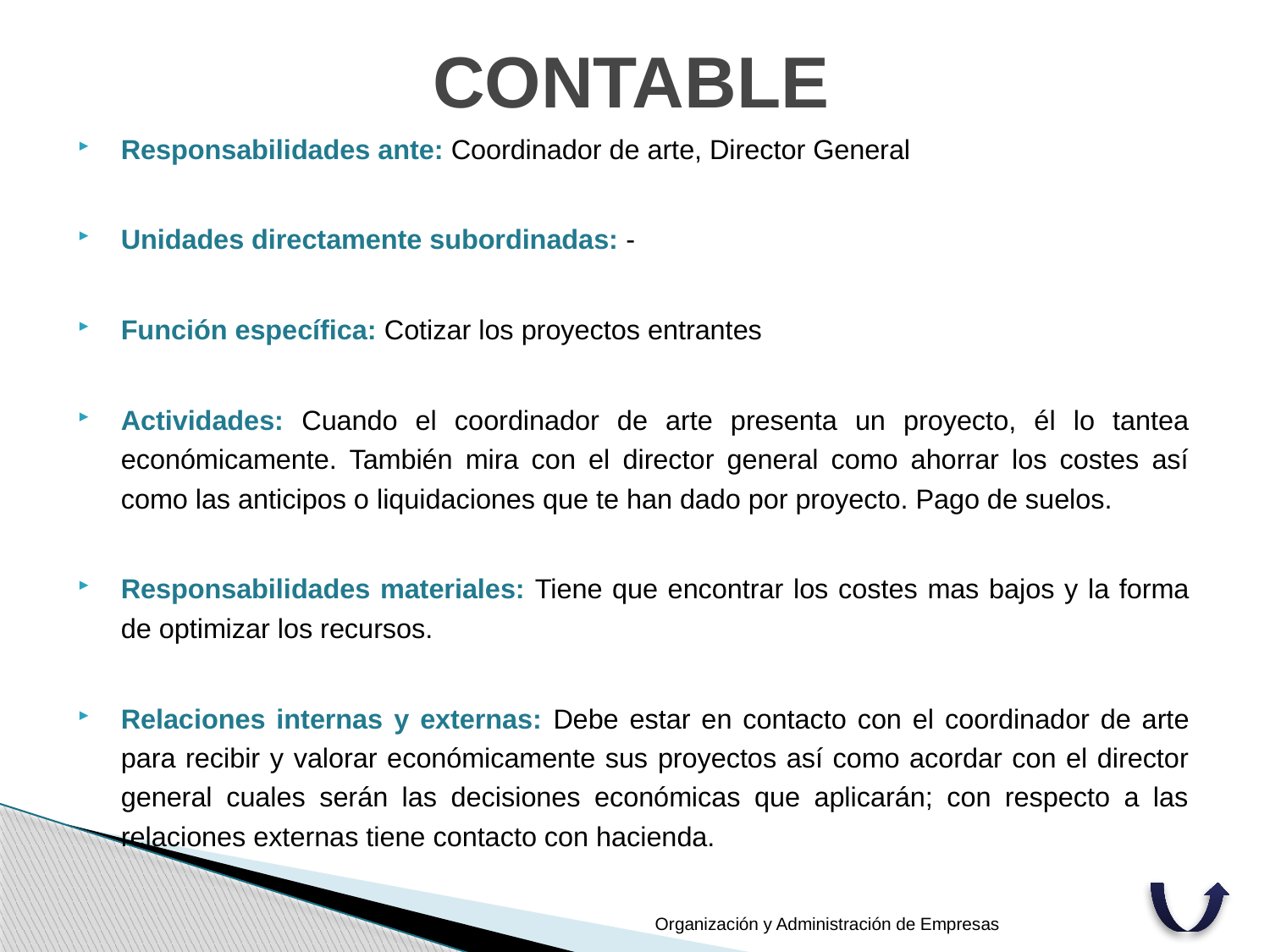

# CONTABLE
Responsabilidades ante: Coordinador de arte, Director General

Unidades directamente subordinadas: -

Función específica: Cotizar los proyectos entrantes

Actividades: Cuando el coordinador de arte presenta un proyecto, él lo tantea económicamente. También mira con el director general como ahorrar los costes así como las anticipos o liquidaciones que te han dado por proyecto. Pago de suelos.

Responsabilidades materiales: Tiene que encontrar los costes mas bajos y la forma de optimizar los recursos.

Relaciones internas y externas: Debe estar en contacto con el coordinador de arte para recibir y valorar económicamente sus proyectos así como acordar con el director general cuales serán las decisiones económicas que aplicarán; con respecto a las relaciones externas tiene contacto con hacienda.

Organización y Administración de Empresas